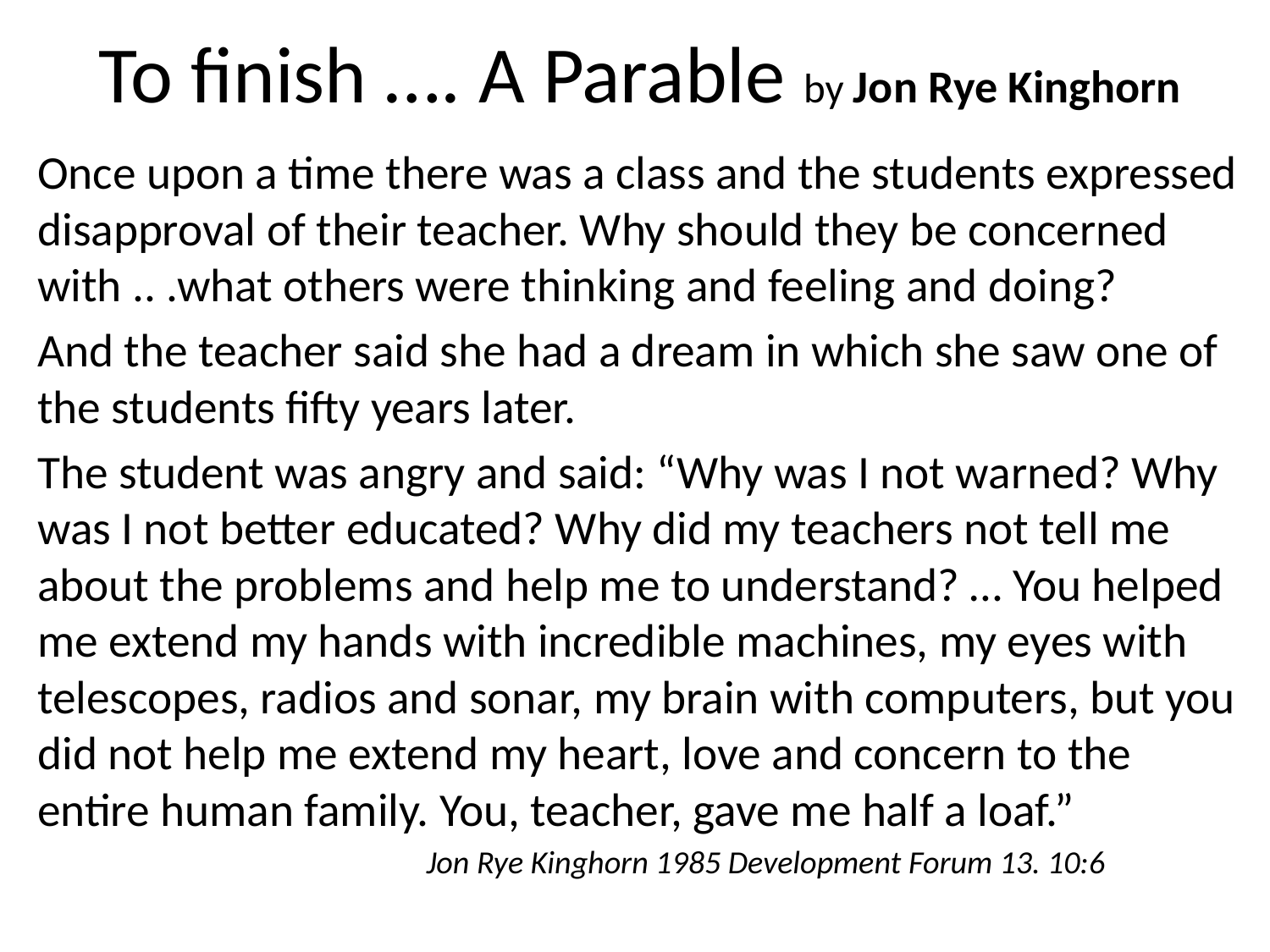

# To finish …. A Parable by Jon Rye Kinghorn
Once upon a time there was a class and the students expressed disapproval of their teacher. Why should they be concerned with .. .what others were thinking and feeling and doing?
And the teacher said she had a dream in which she saw one of the students fifty years later.
The student was angry and said: “Why was I not warned? Why was I not better educated? Why did my teachers not tell me about the problems and help me to understand? … You helped me extend my hands with incredible machines, my eyes with telescopes, radios and sonar, my brain with computers, but you did not help me extend my heart, love and concern to the entire human family. You, teacher, gave me half a loaf.”
                                                      Jon Rye Kinghorn 1985 Development Forum 13. 10:6